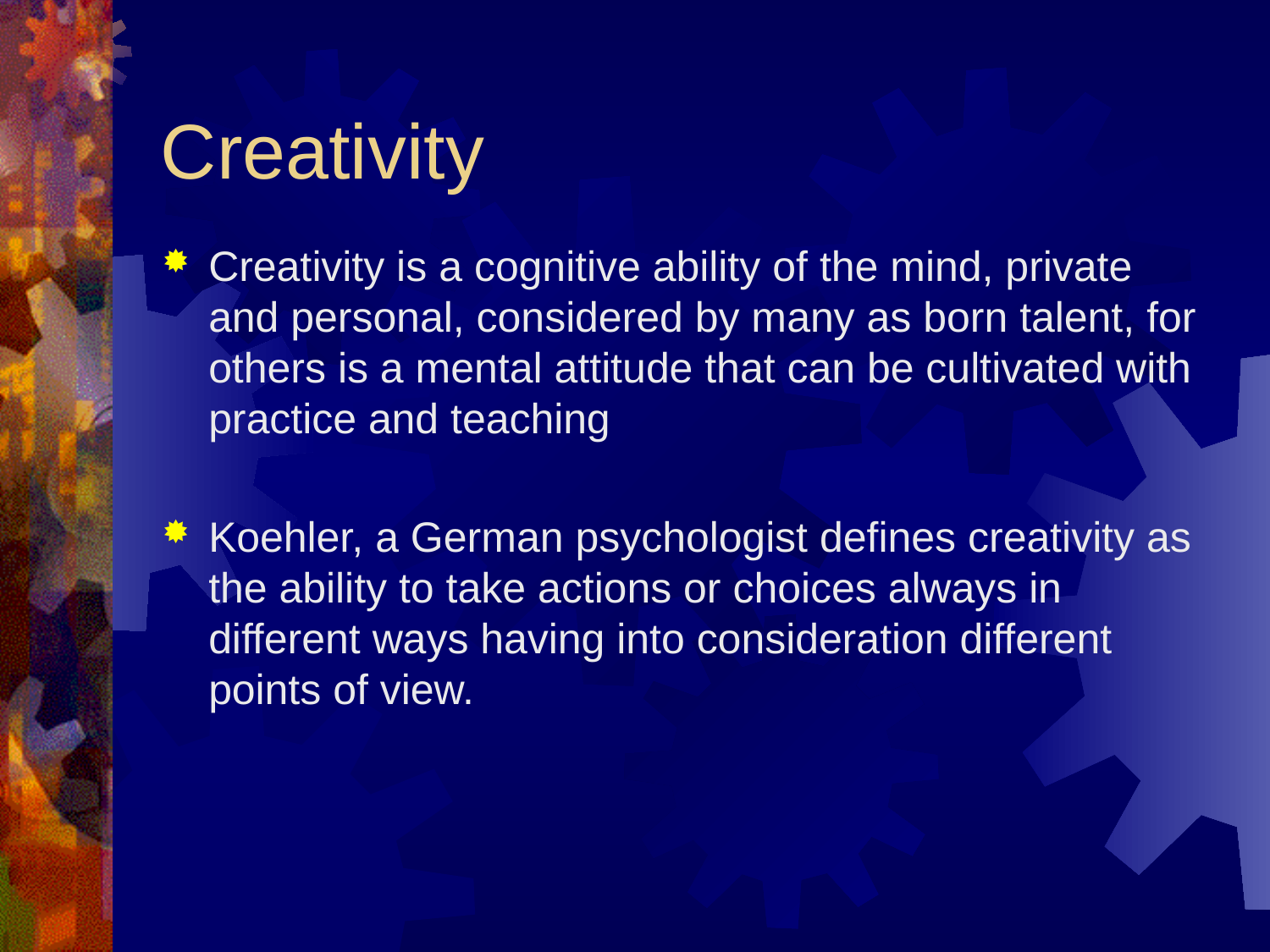

# Creativity
Creativity is a cognitive ability of the mind, private and personal, considered by many as born talent, for others is a mental attitude that can be cultivated with practice and teaching

Koehler, a German psychologist defines creativity as the ability to take actions or choices always in different ways having into consideration different points of view.